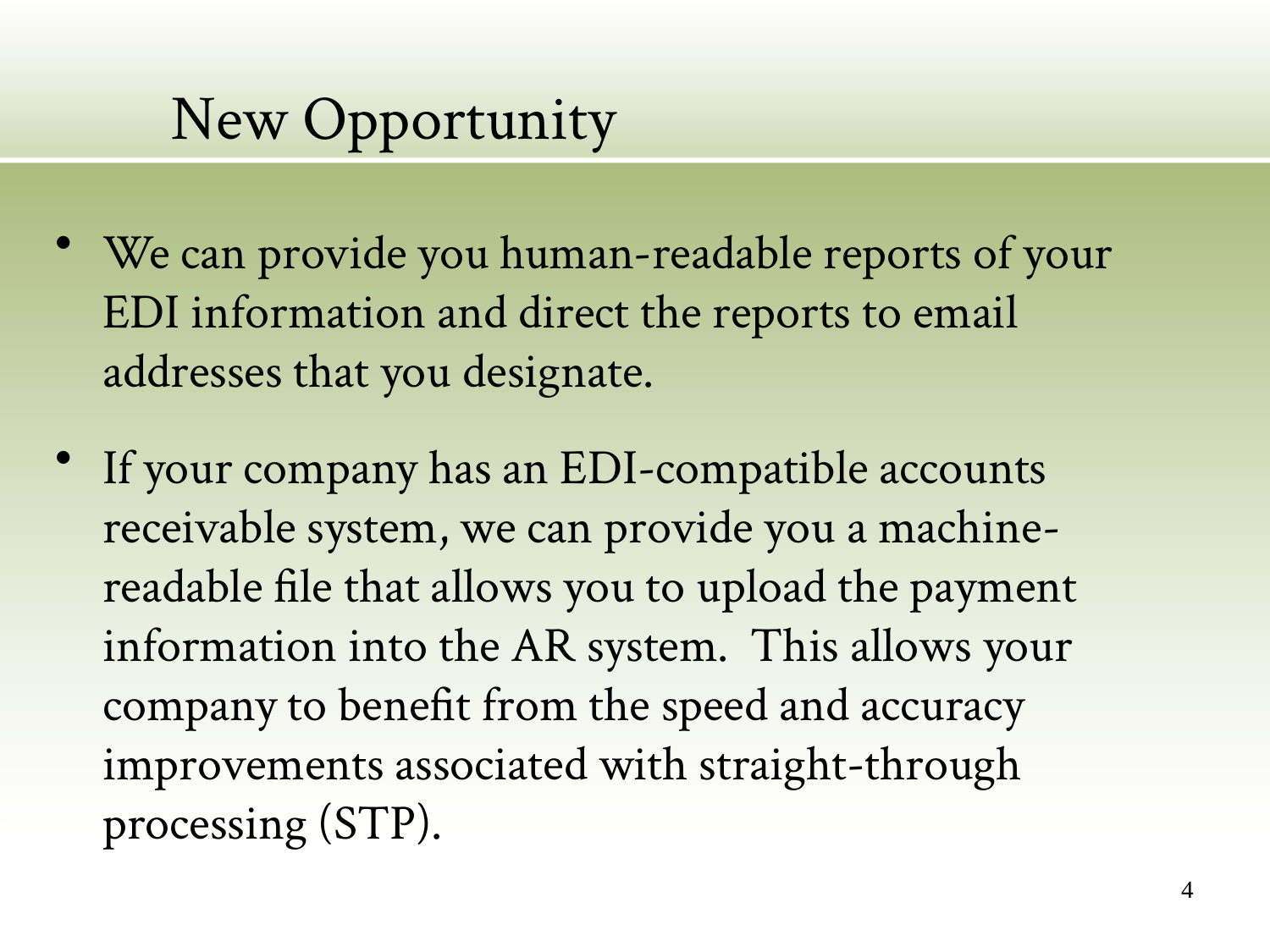

# New Opportunity

We can provide you human-readable reports of your EDI information and direct the reports to email addresses that you designate.

If your company has an EDI-compatible accounts receivable system, we can provide you a machine-readable file that allows you to upload the payment information into the AR system.  This allows your company to benefit from the speed and accuracy improvements associated with straight-through processing (STP).

4